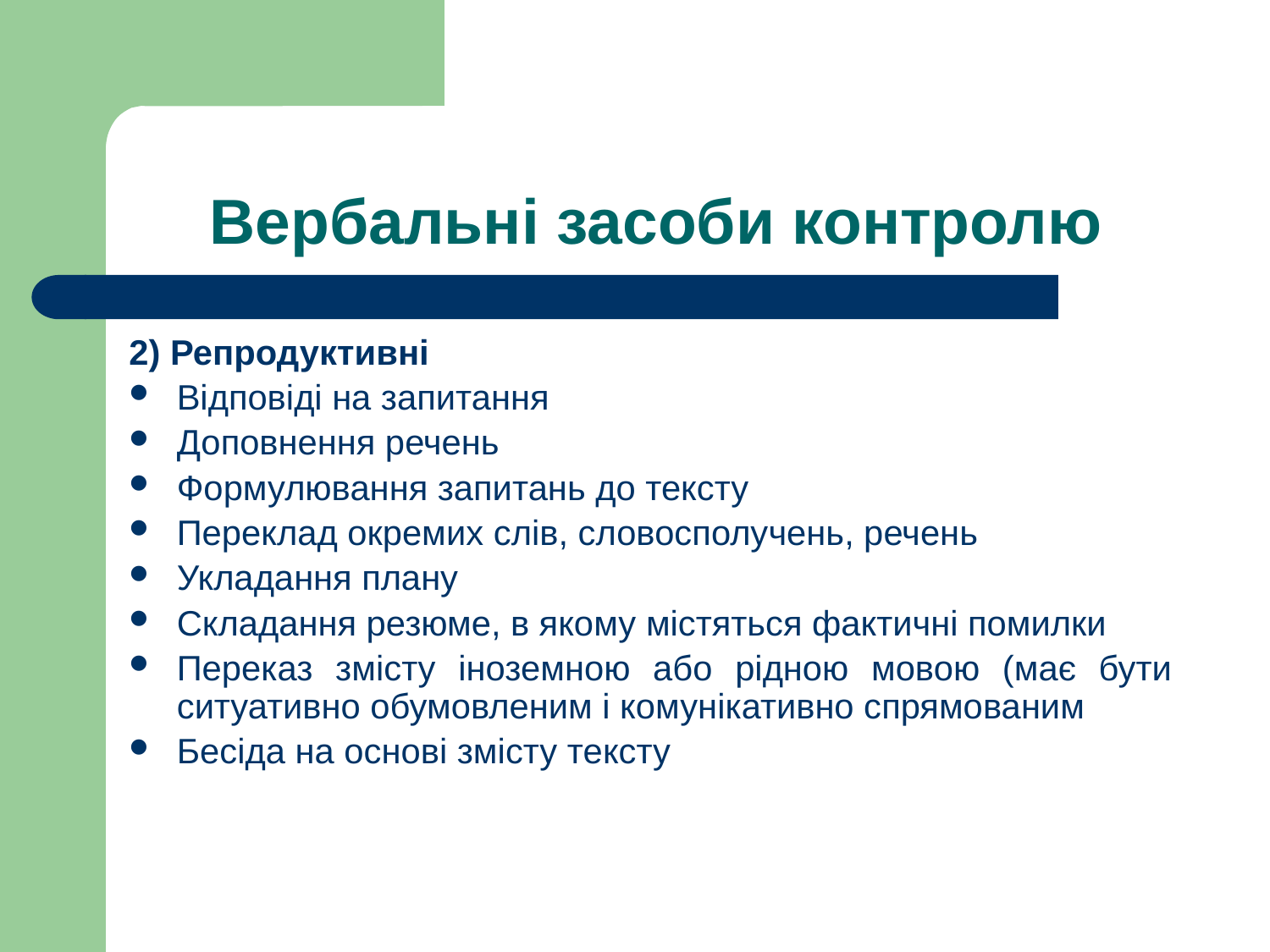

# Вербальні засоби контролю
2) Репродуктивні
Відповіді на запитання
Доповнення речень
Формулювання запитань до тексту
Переклад окремих слів, словосполучень, речень
Укладання плану
Складання резюме, в якому містяться фактичні помилки
Переказ змісту іноземною або рідною мовою (має бути ситуативно обумовленим і комунікативно спрямованим
Бесіда на основі змісту тексту